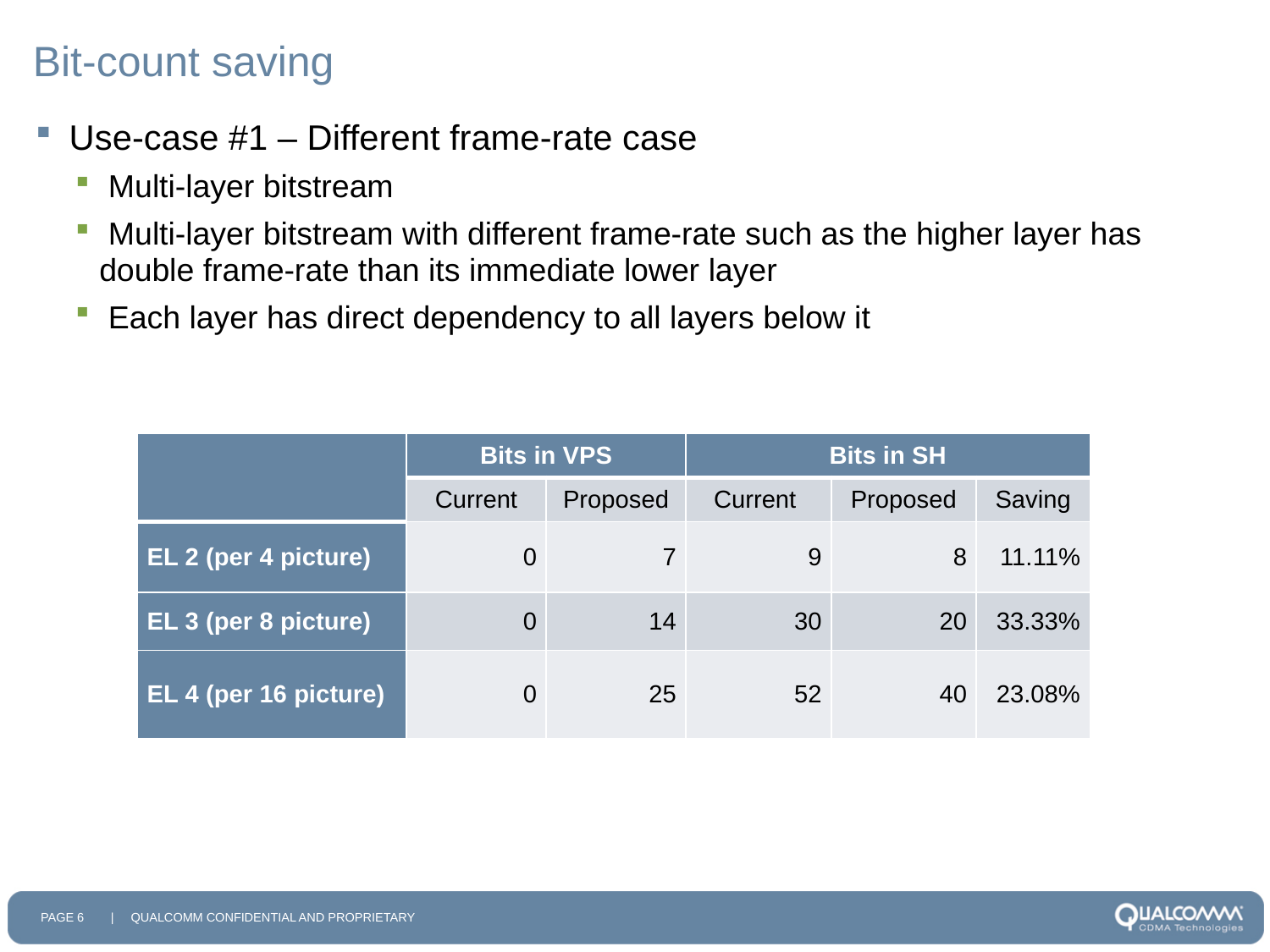

# Bit-count saving
 Use-case #1 – Different frame-rate case
 Multi-layer bitstream
 Multi-layer bitstream with different frame-rate such as the higher layer has double frame-rate than its immediate lower layer
 Each layer has direct dependency to all layers below it
|  | Bits in VPS |  | Bits in SH |  |  |
| --- | --- | --- | --- | --- | --- |
|  | Current | Proposed | Current | Proposed | Saving |
| EL 2 (per 4 picture) | 0 | 7 | 9 | 8 | 11.11% |
| EL 3 (per 8 picture) | 0 | 14 | 30 | 20 | 33.33% |
| EL 4 (per 16 picture) | 0 | 25 | 52 | 40 | 23.08% |